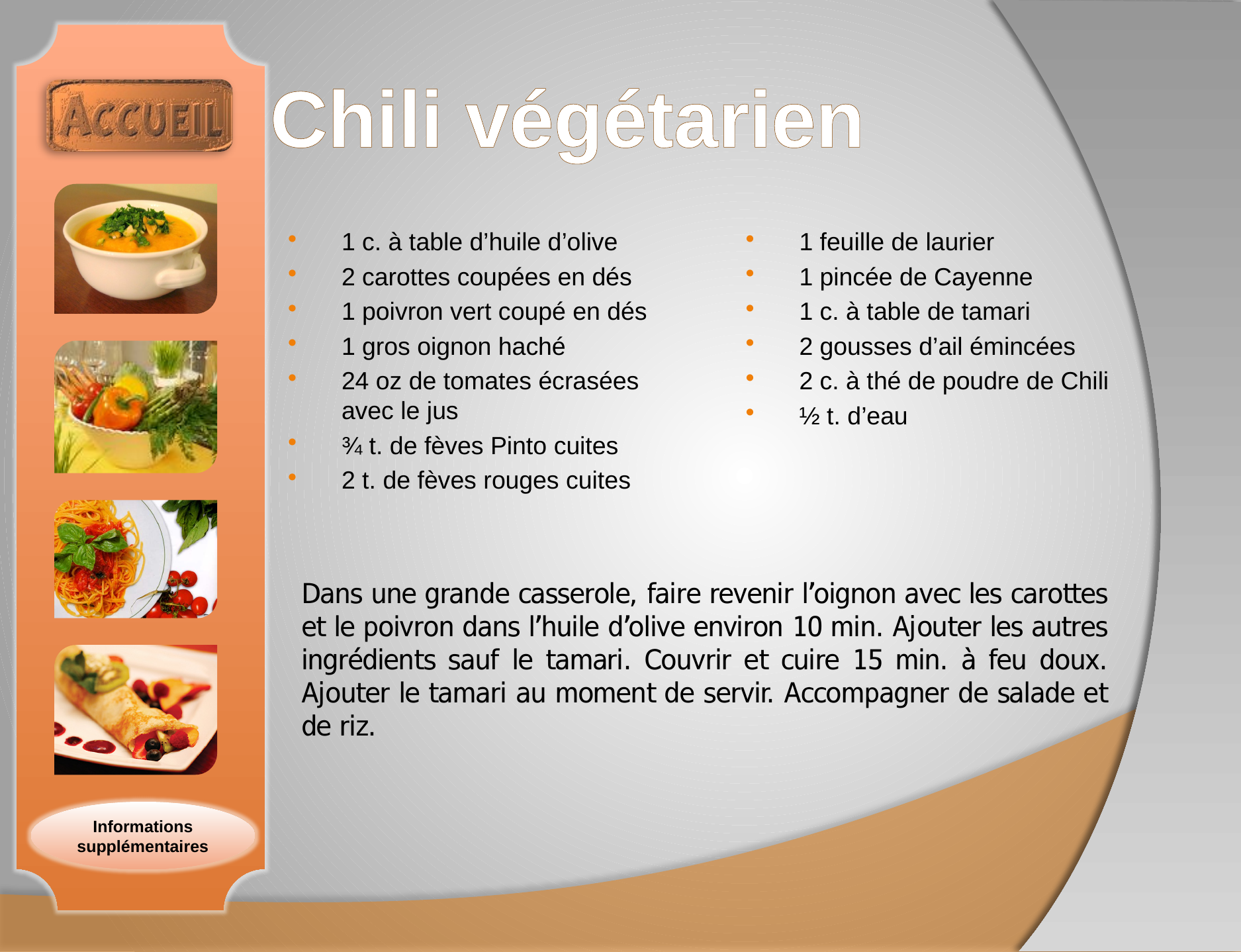

# Chili végétarien
1 c. à table d’huile d’olive
2 carottes coupées en dés
1 poivron vert coupé en dés
1 gros oignon haché
24 oz de tomates écrasées avec le jus
¾ t. de fèves Pinto cuites
2 t. de fèves rouges cuites
1 feuille de laurier
1 pincée de Cayenne
1 c. à table de tamari
2 gousses d’ail émincées
2 c. à thé de poudre de Chili
½ t. d’eau
Dans une grande casserole, faire revenir l’oignon avec les carottes et le poivron dans l’huile d’olive environ 10 min. Ajouter les autres ingrédients sauf le tamari. Couvrir et cuire 15 min. à feu doux. Ajouter le tamari au moment de servir. Accompagner de salade et de riz.